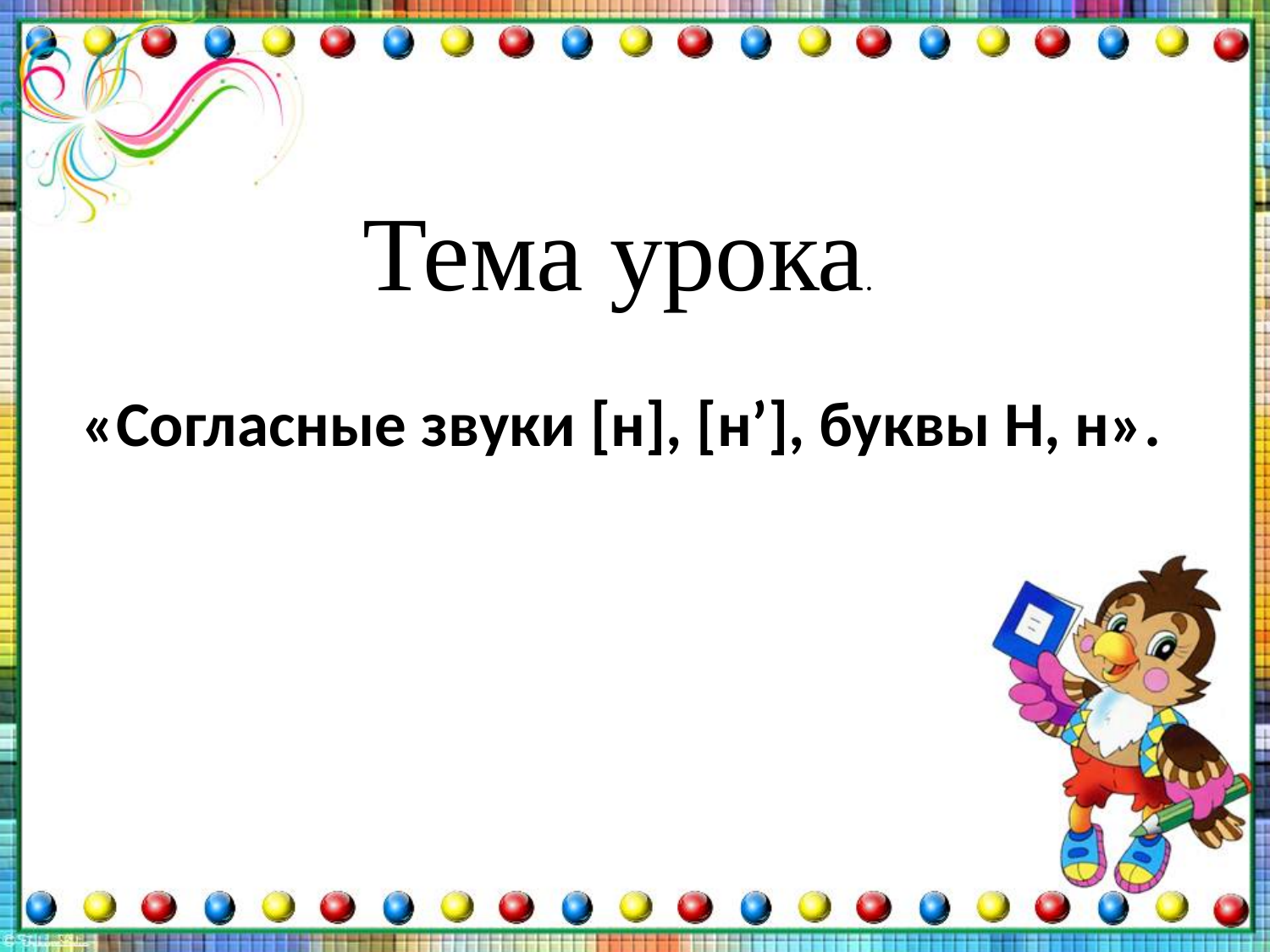

Тема урока.
«Согласные звуки [н], [н’], буквы Н, н».